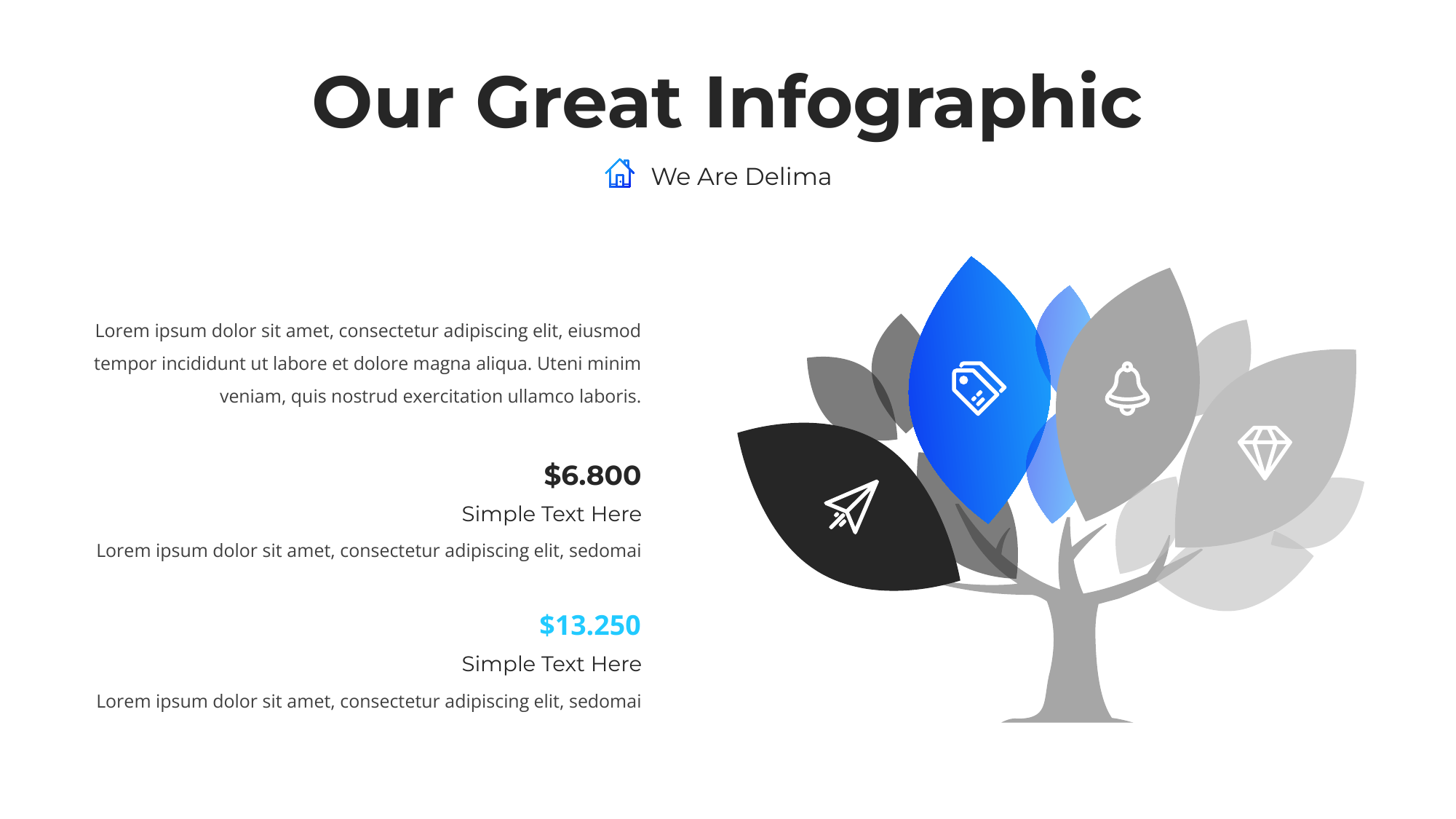

Our Great Infographic
We Are Delima

Lorem ipsum dolor sit amet, consectetur adipiscing elit, eiusmod tempor incididunt ut labore et dolore magna aliqua. Uteni minim veniam, quis nostrud exercitation ullamco laboris.
$6.800
Simple Text Here
Lorem ipsum dolor sit amet, consectetur adipiscing elit, sedomai
$13.250
Simple Text Here
Lorem ipsum dolor sit amet, consectetur adipiscing elit, sedomai